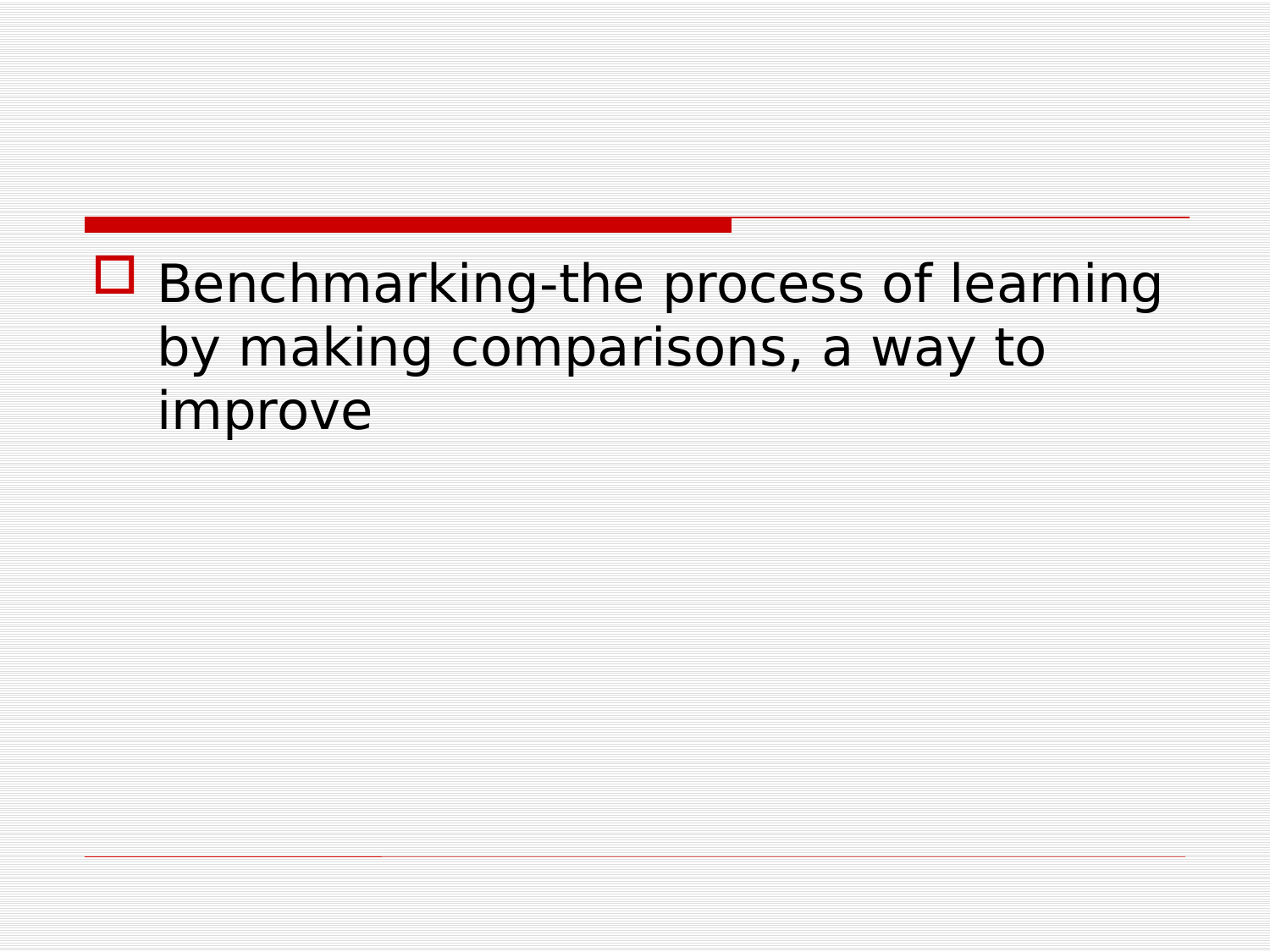

#
Benchmarking-the process of learning by making comparisons, a way to improve